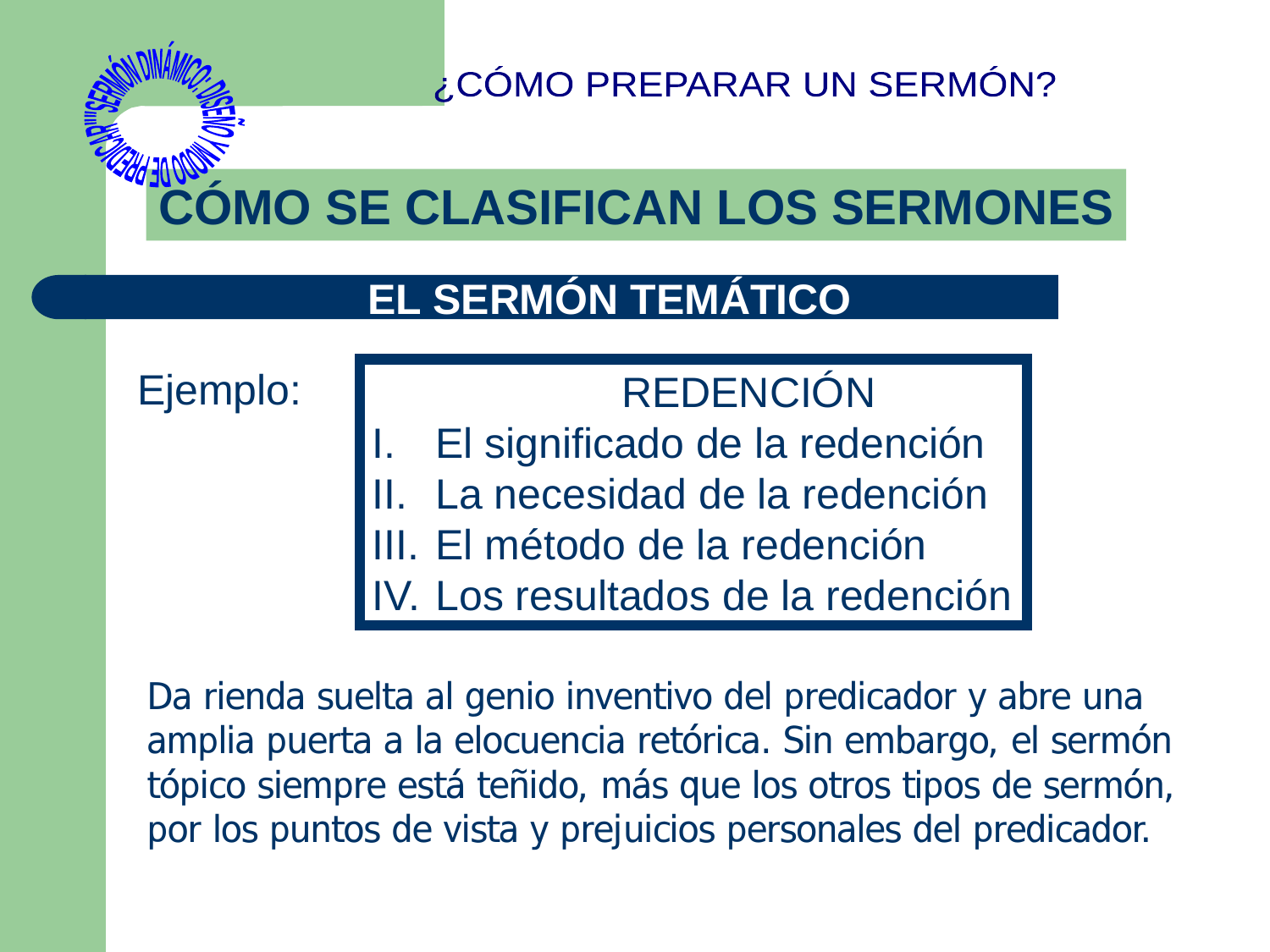

"SERMÓN DINÁMICO: DISEÑO Y MODO DE PREDICAR"
¿CÓMO PREPARAR UN SERMÓN?
CÓMO SE CLASIFICAN LOS SERMONES
EL SERMÓN TEMÁTICO
Ejemplo:
		     REDENCIÓN
El significado de la redención
La necesidad de la redención
El método de la redención
Los resultados de la redención
Da rienda suelta al genio inventivo del predicador y abre una amplia puerta a la elocuencia retórica. Sin embargo, el sermón tópico siempre está teñido, más que los otros tipos de sermón, por los puntos de vista y prejuicios personales del predicador.
pág. 28